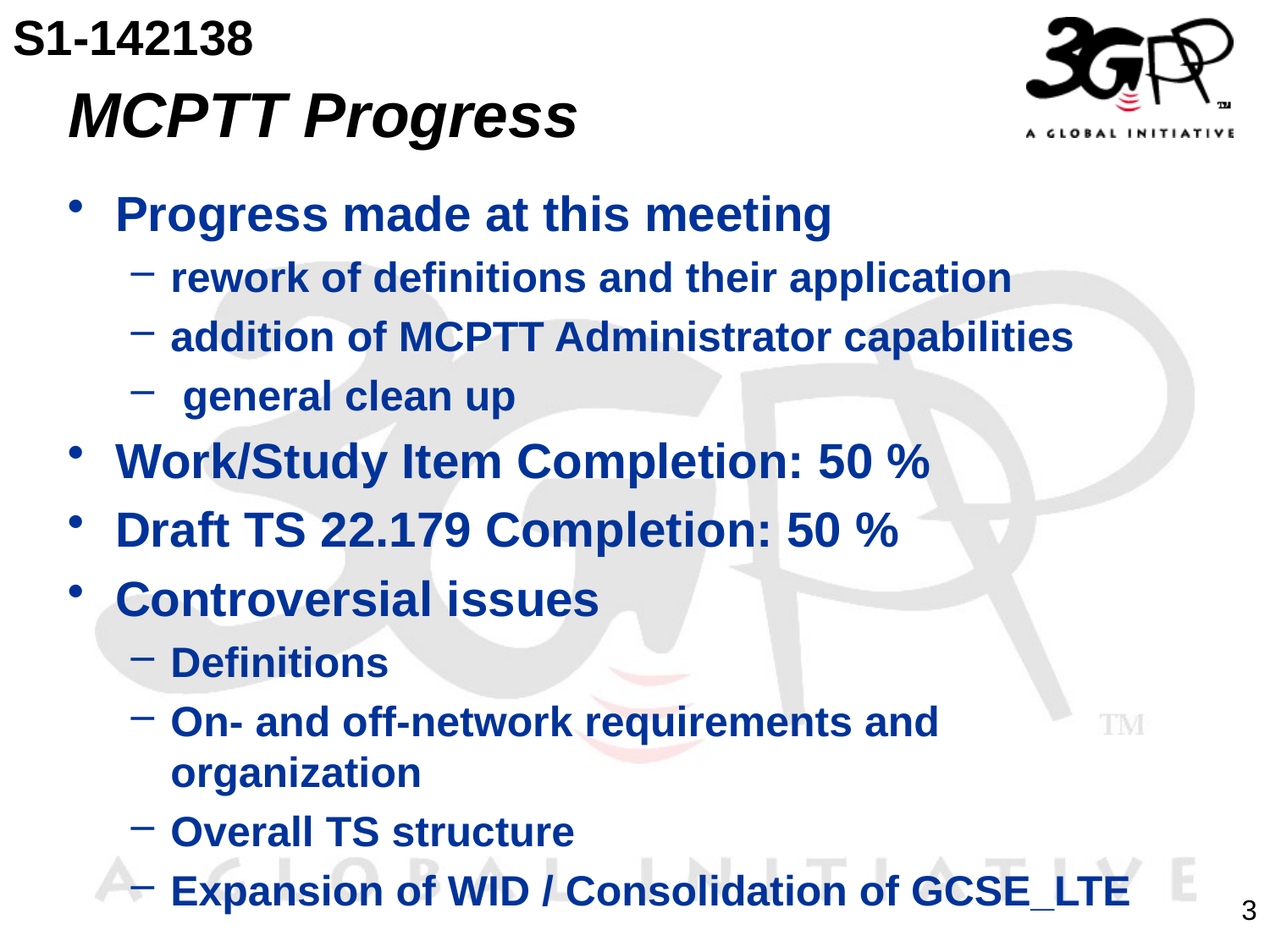

S1-142138
# MCPTT Progress
Progress made at this meeting
rework of definitions and their application
addition of MCPTT Administrator capabilities
 general clean up
Work/Study Item Completion: 50 %
Draft TS 22.179 Completion: 50 %
Controversial issues
Definitions
On- and off-network requirements and organization
Overall TS structure
Expansion of WID / Consolidation of GCSE_LTE

3